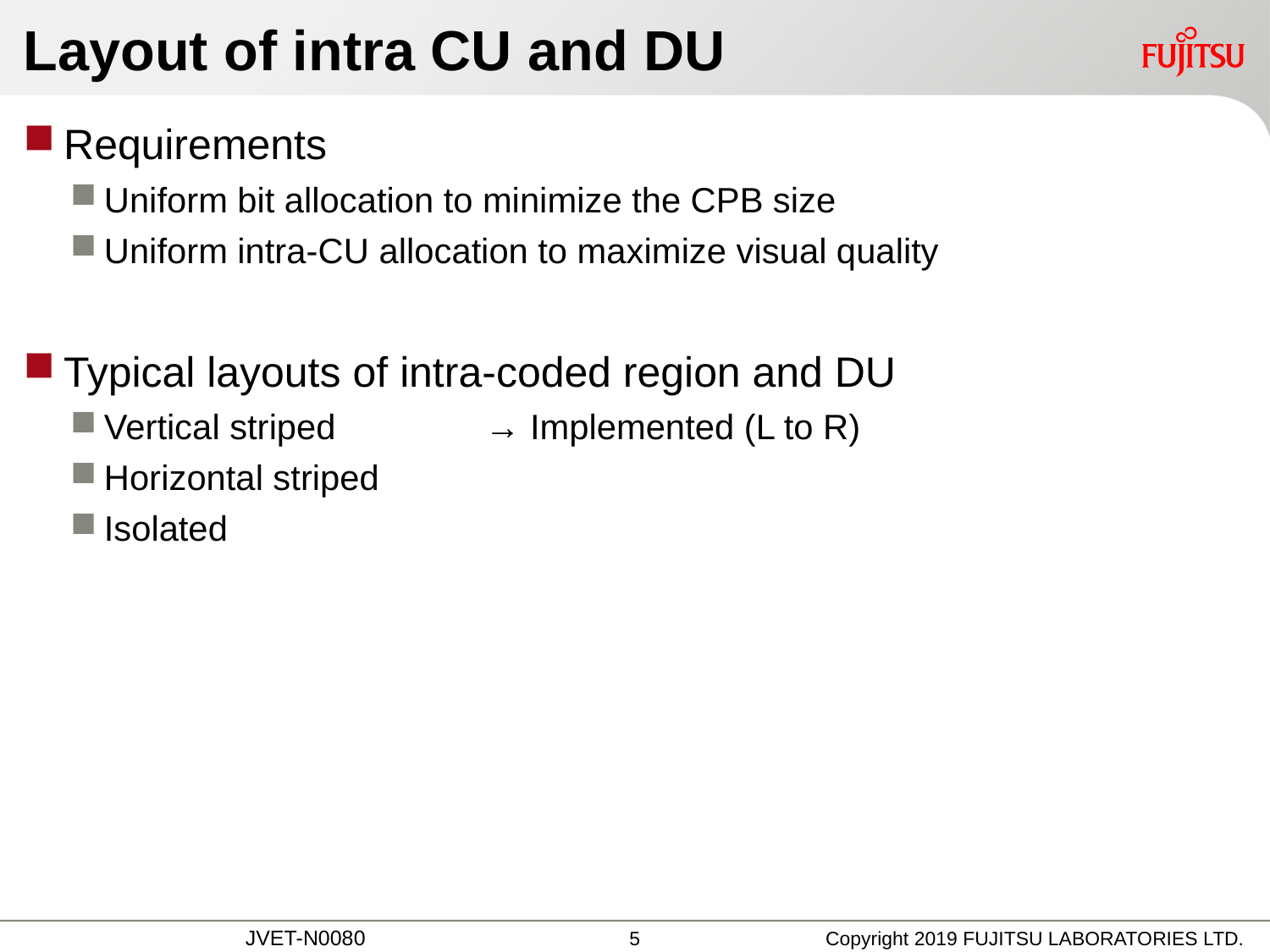

# Layout of intra CU and DU
Requirements
Uniform bit allocation to minimize the CPB size
Uniform intra-CU allocation to maximize visual quality

Typical layouts of intra-coded region and DU
Vertical striped		→ Implemented (L to R)
Horizontal striped
Isolated

5
Copyright 2019 FUJITSU LABORATORIES LTD.